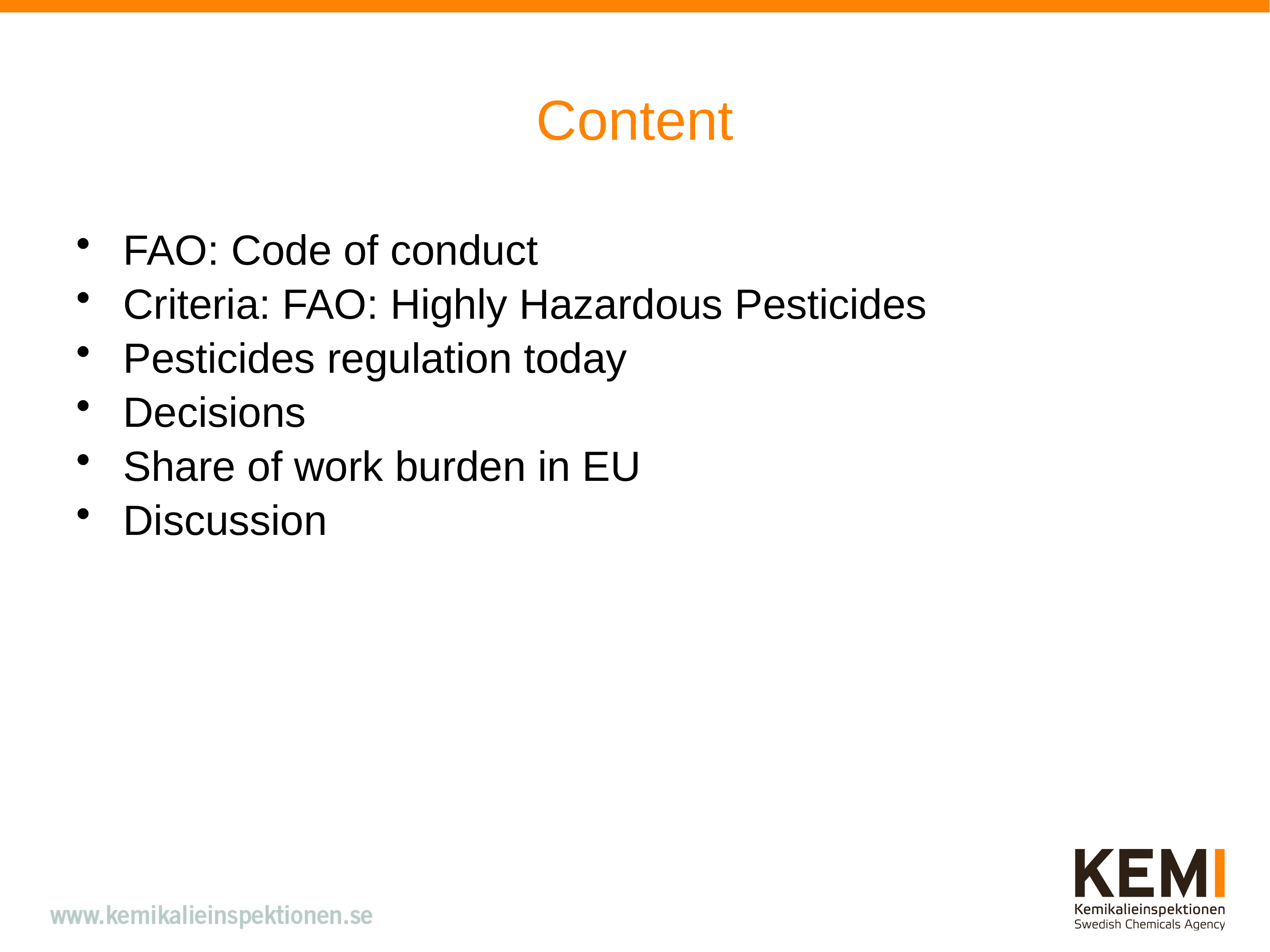

# Content
FAO: Code of conduct
Criteria: FAO: Highly Hazardous Pesticides
Pesticides regulation today
Decisions
Share of work burden in EU
Discussion